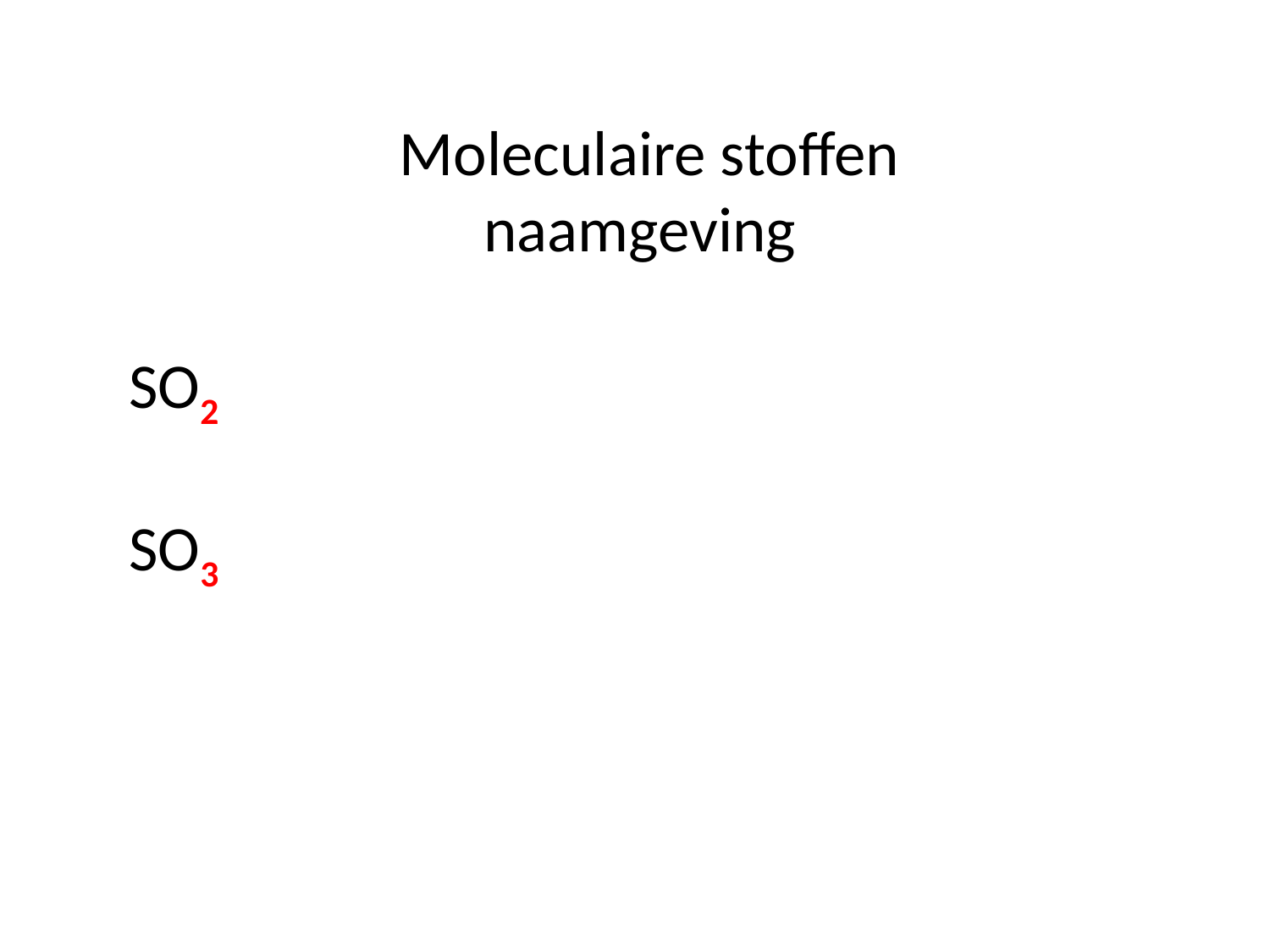

Binding in Moleculaire stoffen
		       naamgeving

SO2

SO3